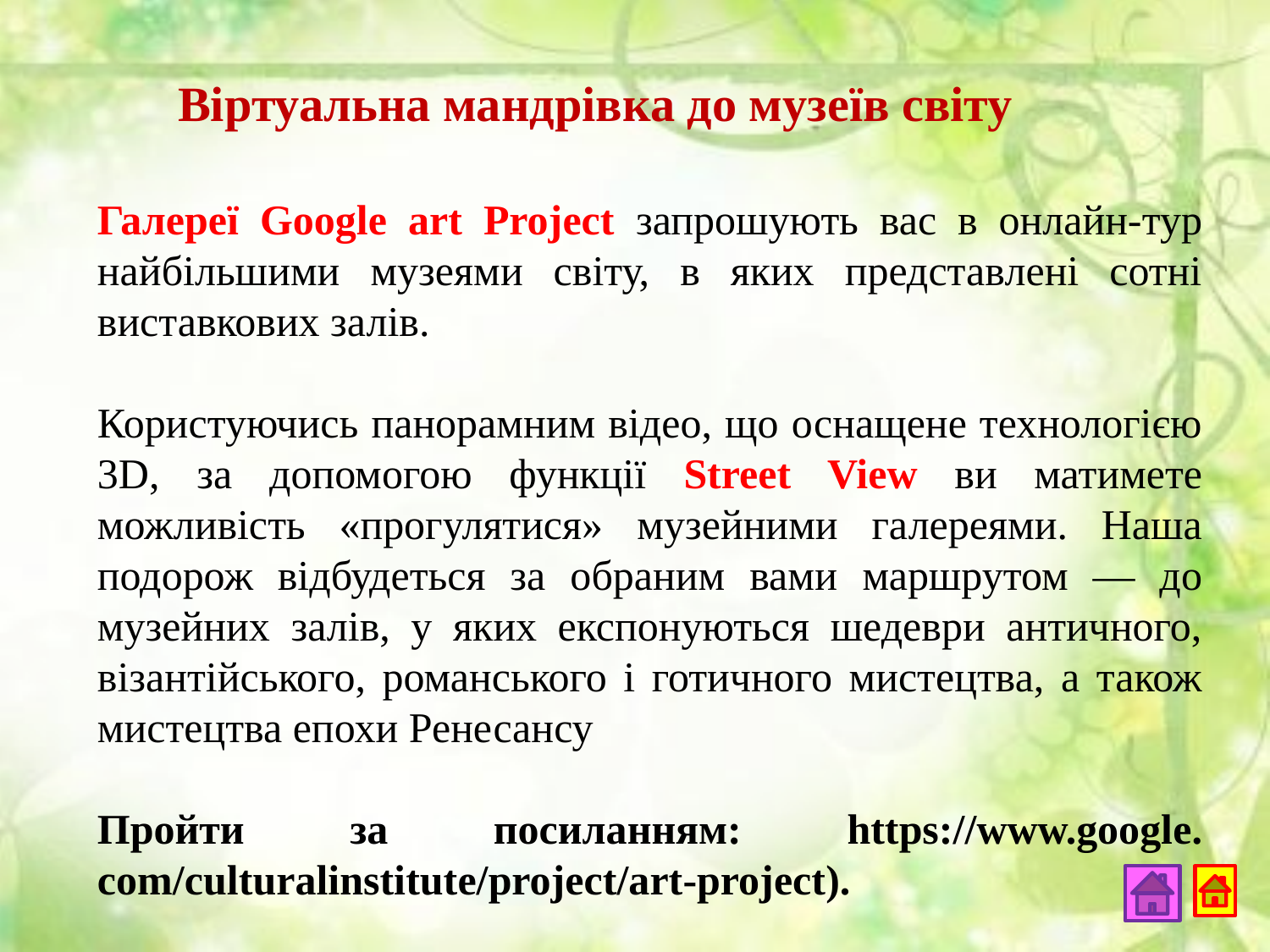

Віртуальна мандрівка до музеїв світу
Галереї Google art Project запрошують вас в онлайн-тур найбільшими музеями світу, в яких представлені сотні виставкових залів.

Користуючись панорамним відео, що оснащене технологією 3D, за допомогою функції Street View ви матимете можливість «прогулятися» музейними галереями. Наша подорож відбудеться за обраним вами маршрутом — до музейних залів, у яких експонуються шедеври античного, візантійського, романського і готичного мистецтва, а також мистецтва епохи Ренесансу

Пройти за посиланням: https://www.google. com/culturalinstitute/project/art-project).